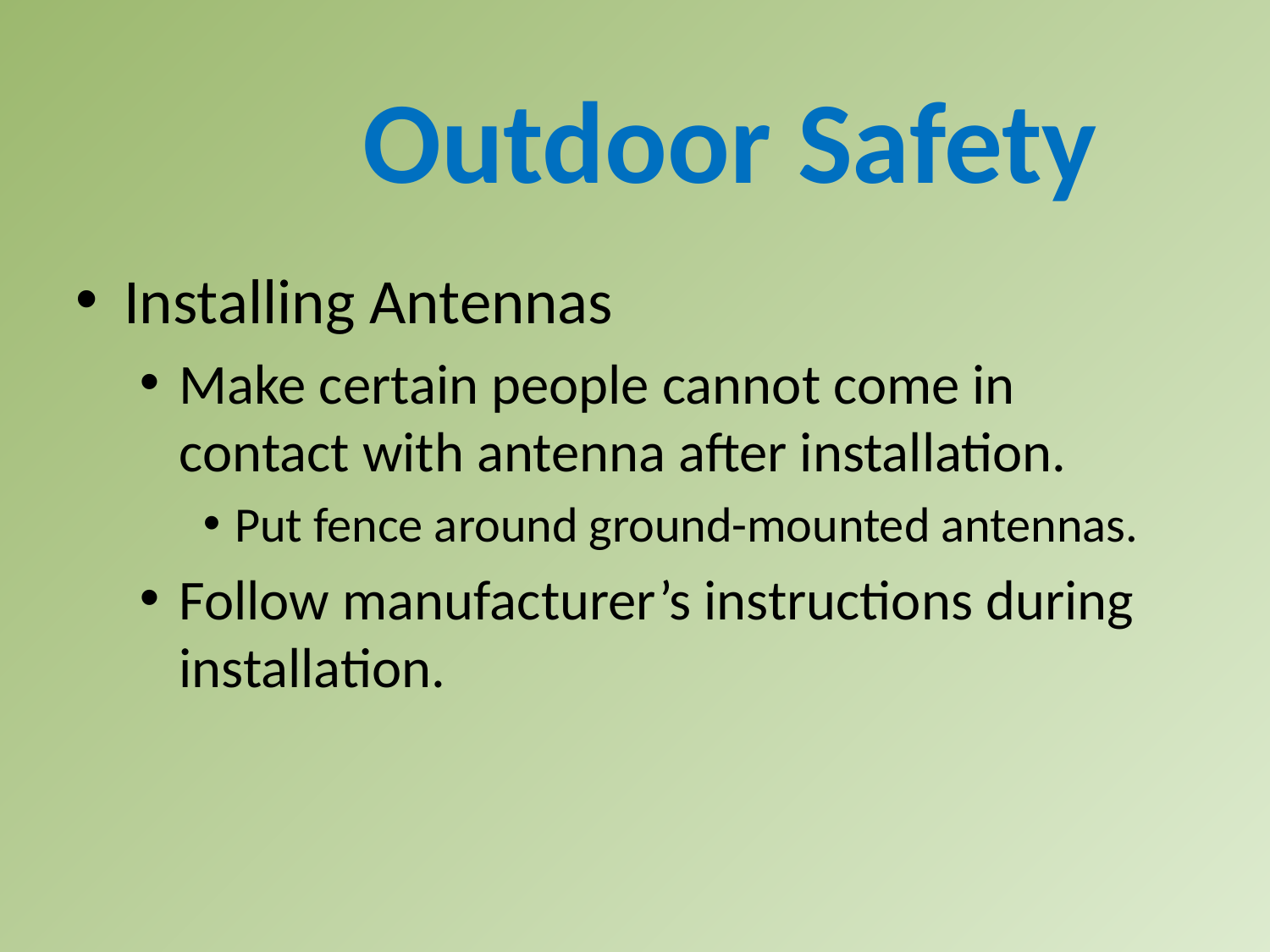

Outdoor Safety
Installing Antennas
Make certain people cannot come in contact with antenna after installation.
Put fence around ground-mounted antennas.
Follow manufacturer’s instructions during installation.